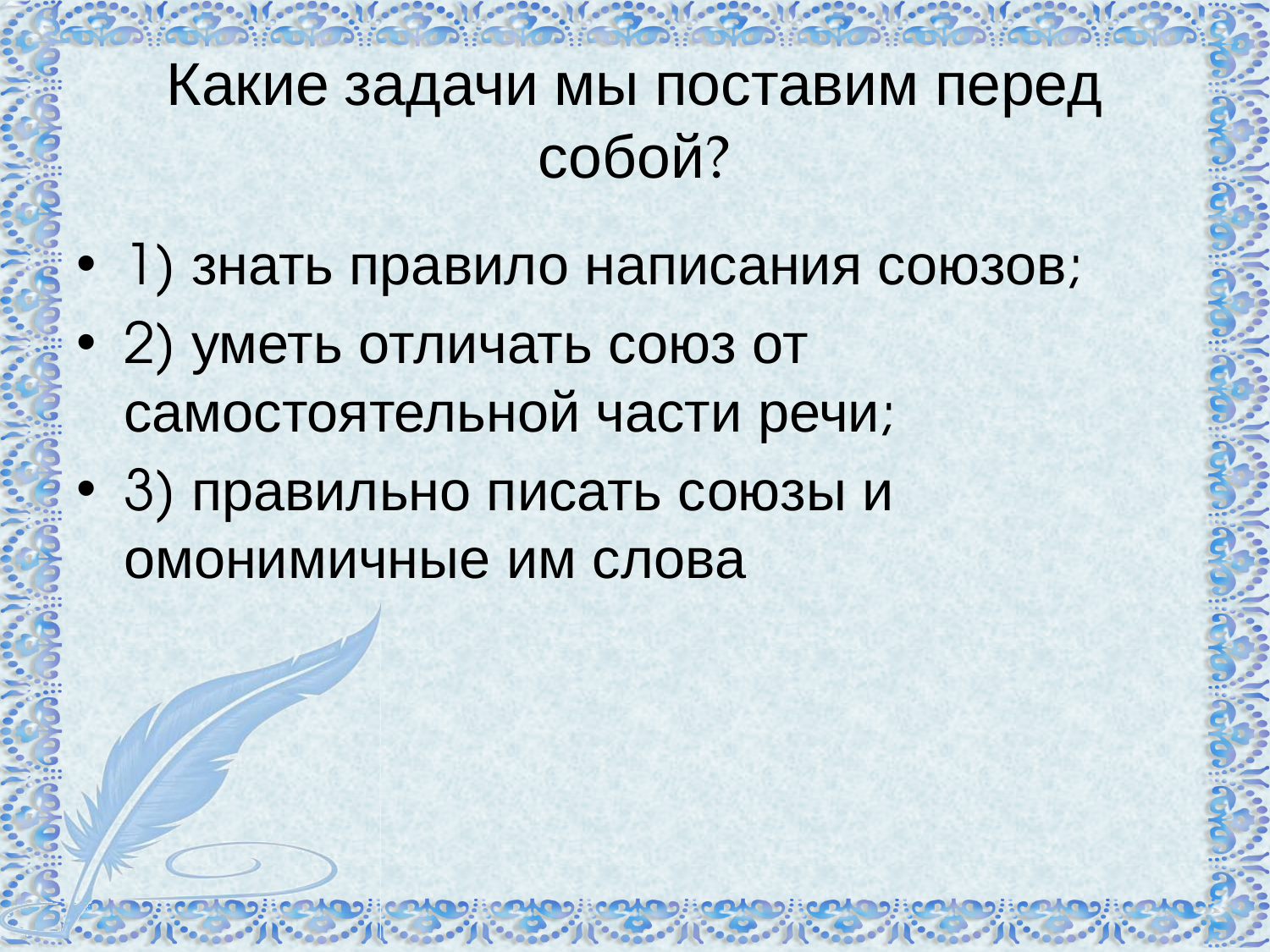

# Какие задачи мы поставим перед собой?
1) знать правило написания союзов;
2) уметь отличать союз от самостоятельной части речи;
3) правильно писать союзы и омонимичные им слова